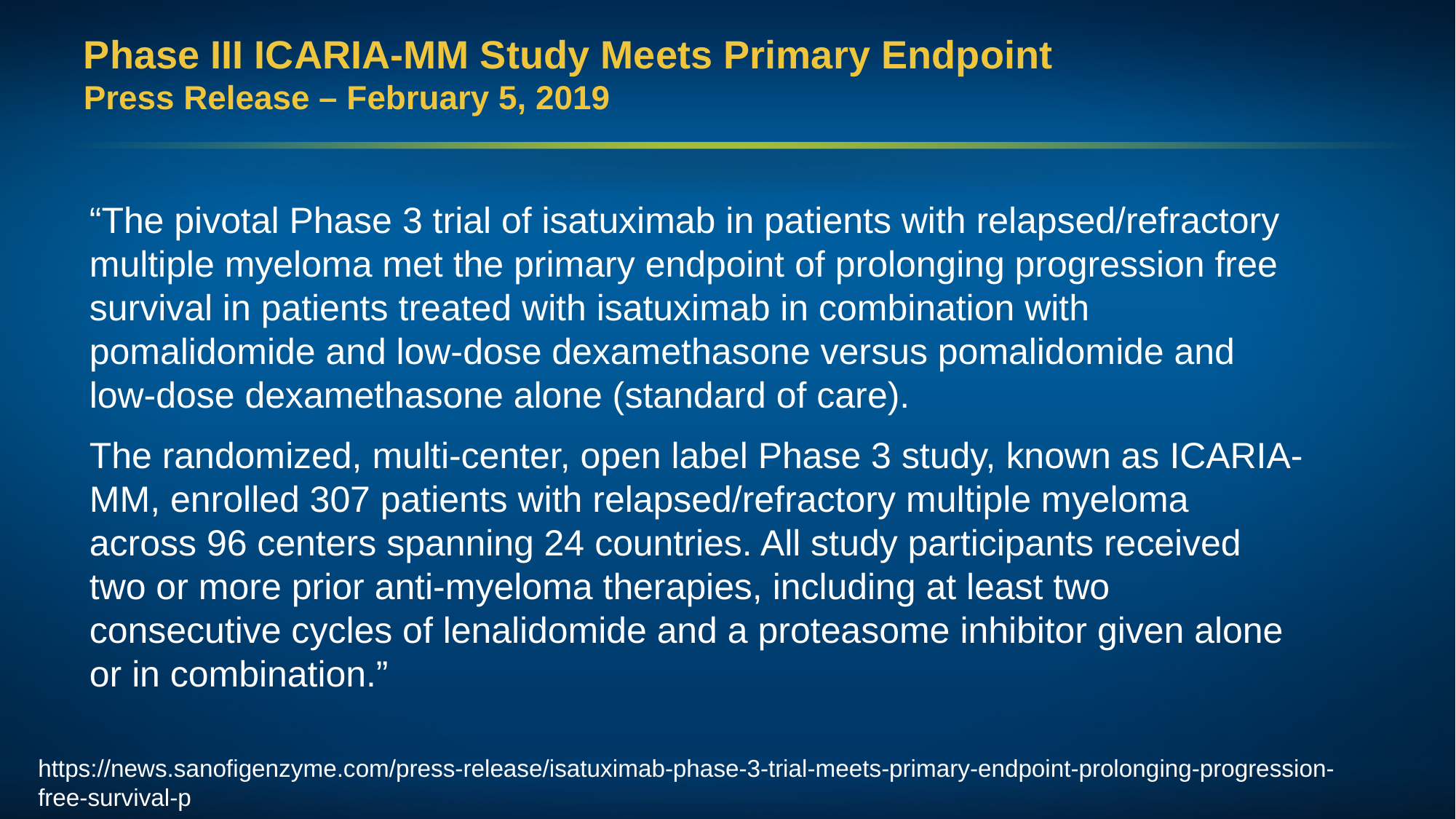

# Phase III ICARIA-MM Study Meets Primary Endpoint Press Release – February 5, 2019
“The pivotal Phase 3 trial of isatuximab in patients with relapsed/refractory multiple myeloma met the primary endpoint of prolonging progression free survival in patients treated with isatuximab in combination with pomalidomide and low-dose dexamethasone versus pomalidomide and low-dose dexamethasone alone (standard of care).
The randomized, multi-center, open label Phase 3 study, known as ICARIA-MM, enrolled 307 patients with relapsed/refractory multiple myeloma across 96 centers spanning 24 countries. All study participants received two or more prior anti-myeloma therapies, including at least two consecutive cycles of lenalidomide and a proteasome inhibitor given alone or in combination.”
https://news.sanofigenzyme.com/press-release/isatuximab-phase-3-trial-meets-primary-endpoint-prolonging-progression-free-survival-p